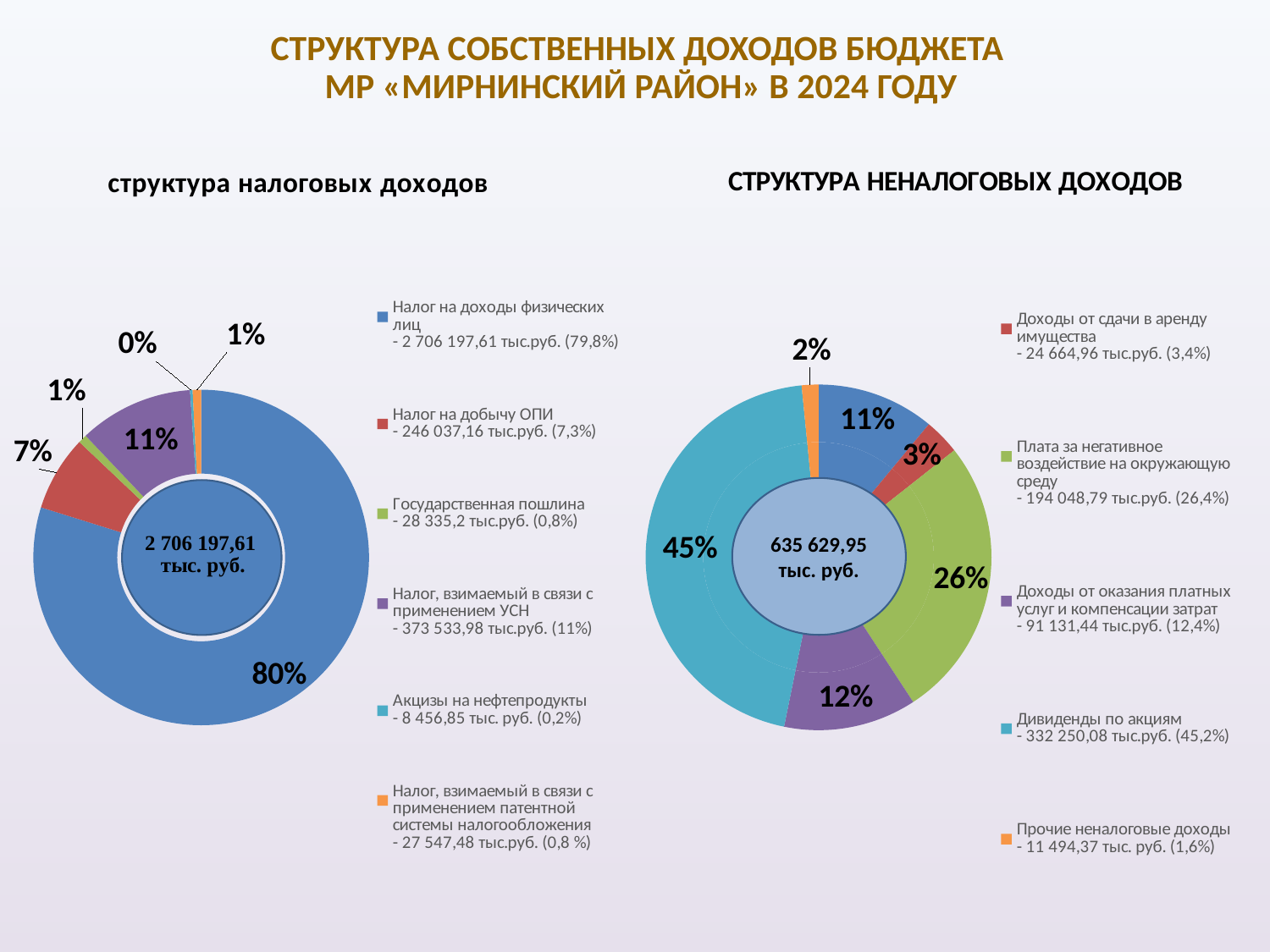

# СТРУКТУРА СОБСТВЕННЫХ ДОХОДОВ БЮДЖЕТА МР «МИРНИНСКИЙ РАЙОН» В 2024 ГОДУ

[unsupported chart]

### Chart

| Category | Структура неналоговых доходов2 | Столбец1 |
|---|---|---|
| Доходы от аренды земельных участков
- 80 861,06 тыс.руб. (11%) | 80861.06 | 11.009733001952792 |
| Доходы от сдачи в аренду имущества
- 24 664,96 тыс.руб. (3,4%) | 24664.96 | 3.358286721740298 |
| Плата за негативное воздействие на окружающую среду
- 194 048,79 тыс.руб. (26,4%) | 194048.79 | 26.420941887875415 |
| Доходы от оказания платных услуг и компенсации затрат
- 91 131,44 тыс.руб. (12,4%) | 91131.44 | 12.40810870502416 |
| Дивиденды по акциям
- 332 250,08 тыс.руб. (45,2%) | 332250.08 | 45.237901539720795 |
| Прочие неналоговые доходы
- 11 494,37 тыс. руб. (1,6%) | 11494.37 | 1.5650295052483376 |
635 629,95 тыс. руб.